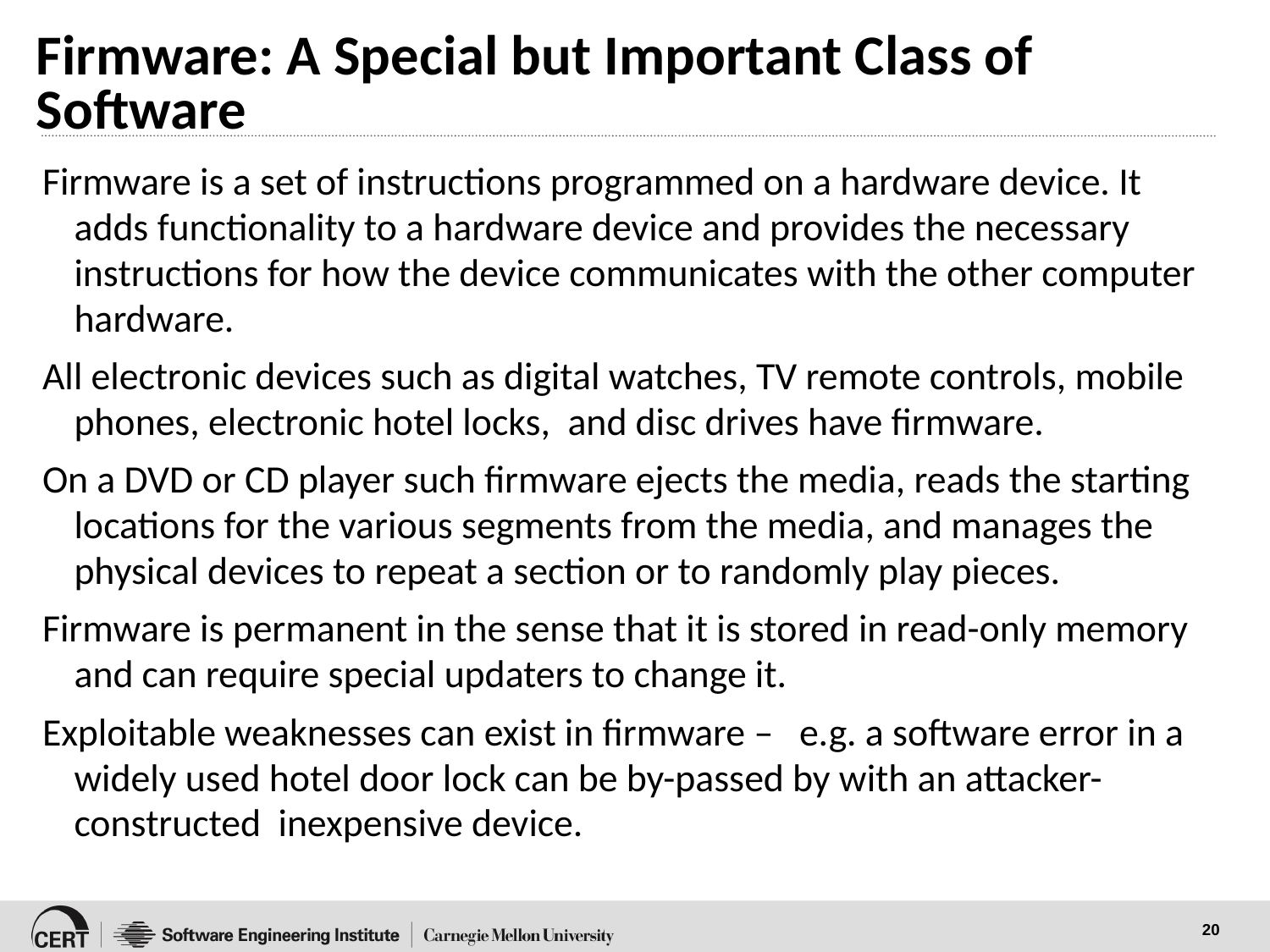

# Firmware: A Special but Important Class of Software
Firmware is a set of instructions programmed on a hardware device. It adds functionality to a hardware device and provides the necessary instructions for how the device communicates with the other computer hardware.
All electronic devices such as digital watches, TV remote controls, mobile phones, electronic hotel locks,  and disc drives have firmware.
On a DVD or CD player such firmware ejects the media, reads the starting locations for the various segments from the media, and manages the physical devices to repeat a section or to randomly play pieces.
Firmware is permanent in the sense that it is stored in read-only memory and can require special updaters to change it.
Exploitable weaknesses can exist in firmware –   e.g. a software error in a widely used hotel door lock can be by-passed by with an attacker-constructed  inexpensive device.